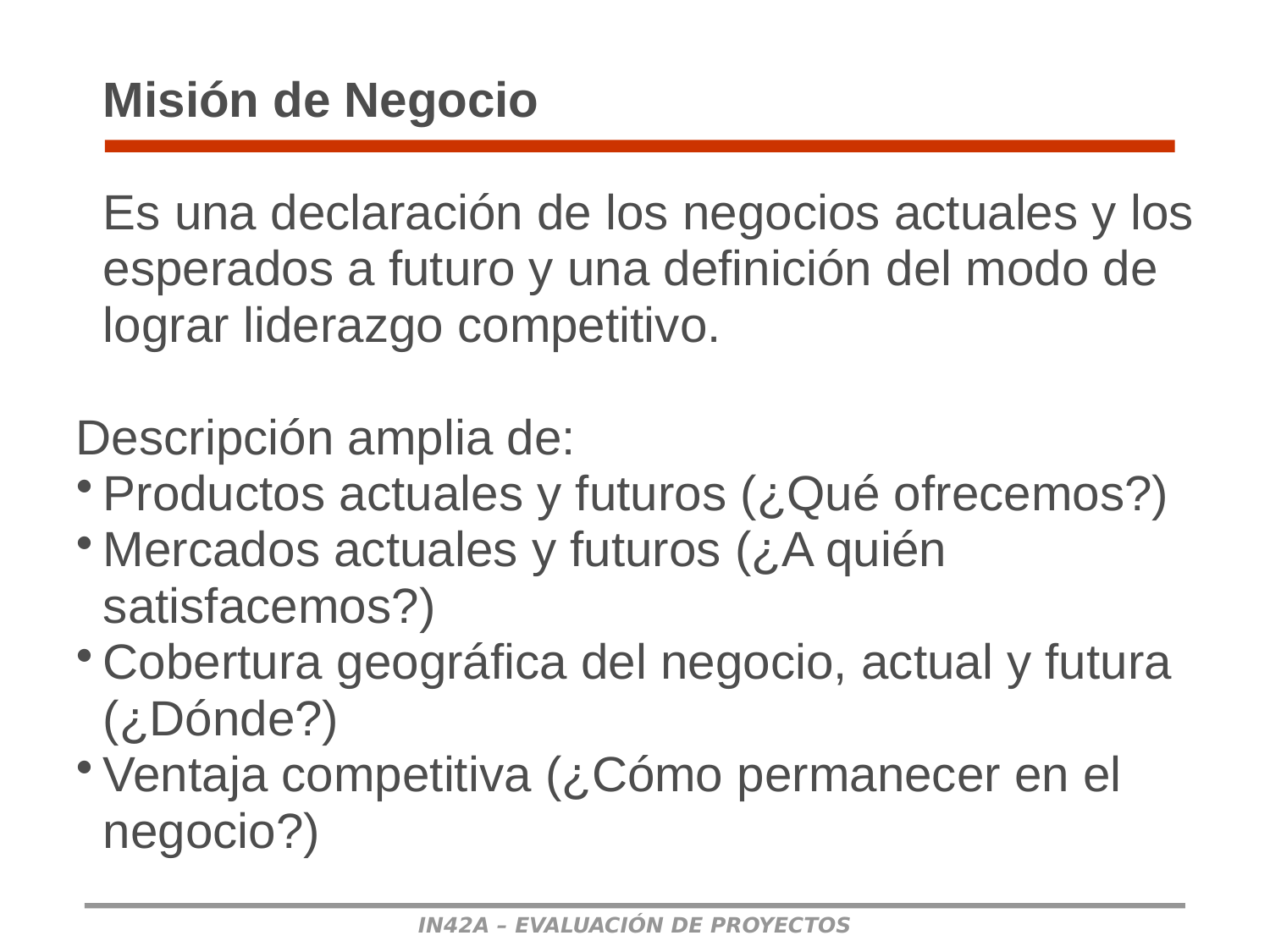

Misión de Negocio

	Es una declaración de los negocios actuales y los esperados a futuro y una definición del modo de lograr liderazgo competitivo.

Descripción amplia de:
Productos actuales y futuros (¿Qué ofrecemos?)
Mercados actuales y futuros (¿A quién satisfacemos?)
Cobertura geográfica del negocio, actual y futura (¿Dónde?)
Ventaja competitiva (¿Cómo permanecer en el negocio?)
IN42A – EVALUACIÓN DE PROYECTOS